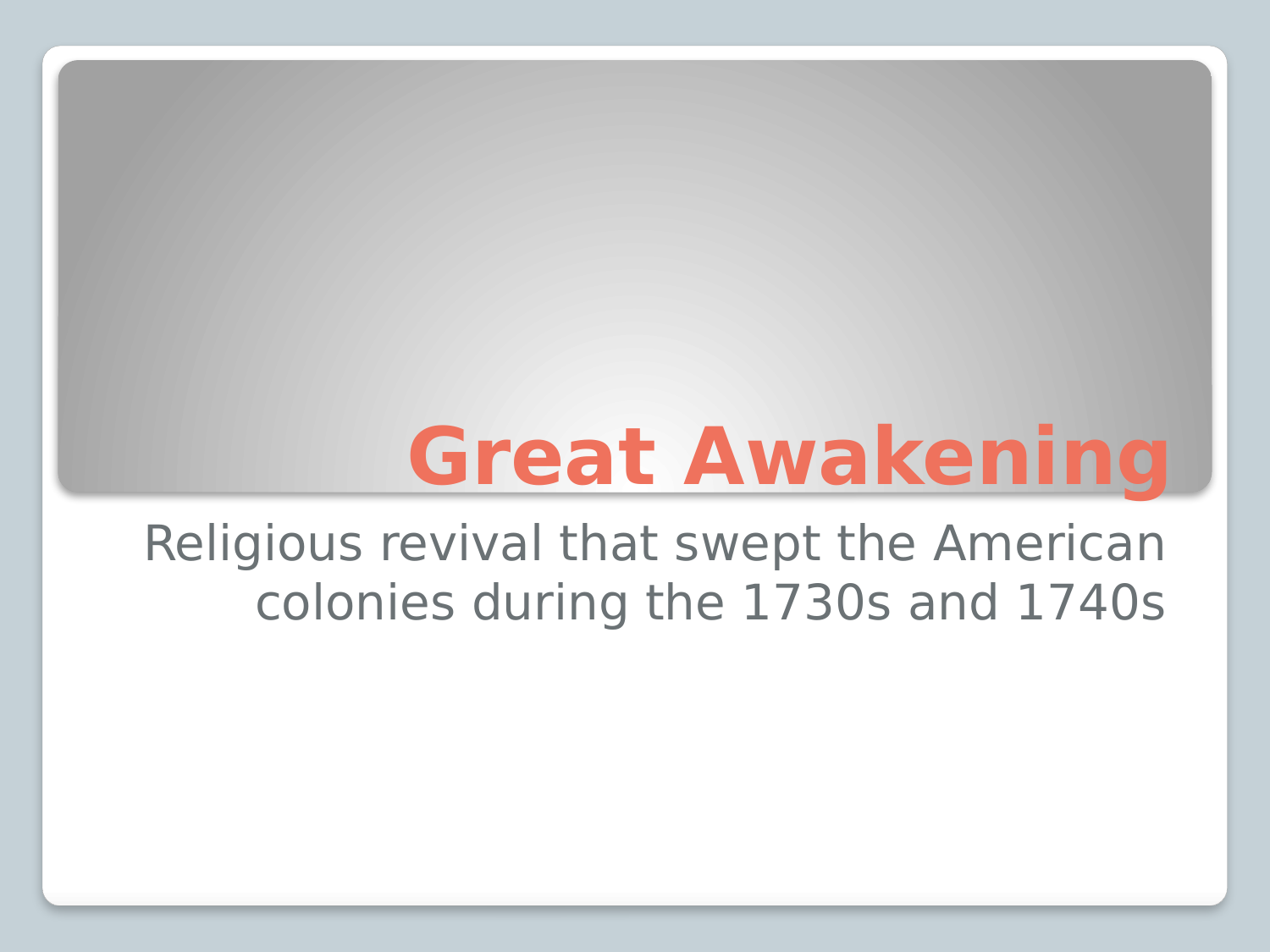

# Great Awakening
Religious revival that swept the American colonies during the 1730s and 1740s